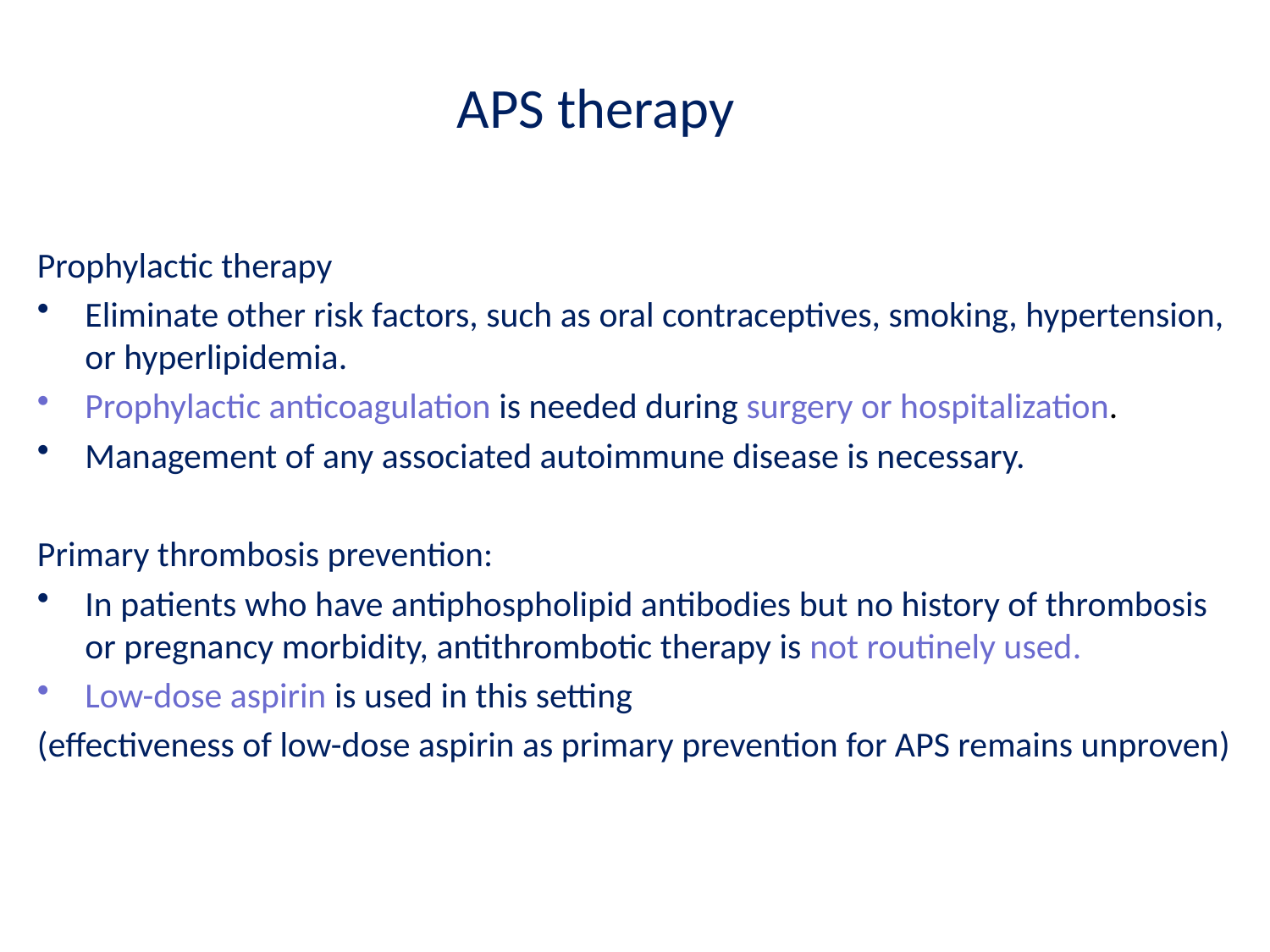

APS therapy
Prophylactic therapy
Eliminate other risk factors, such as oral contraceptives, smoking, hypertension, or hyperlipidemia.
Prophylactic anticoagulation is needed during surgery or hospitalization.
Management of any associated autoimmune disease is necessary.

Primary thrombosis prevention:
In patients who have antiphospholipid antibodies but no history of thrombosis or pregnancy morbidity, antithrombotic therapy is not routinely used.
Low-dose aspirin is used in this setting
(effectiveness of low-dose aspirin as primary prevention for APS remains unproven)